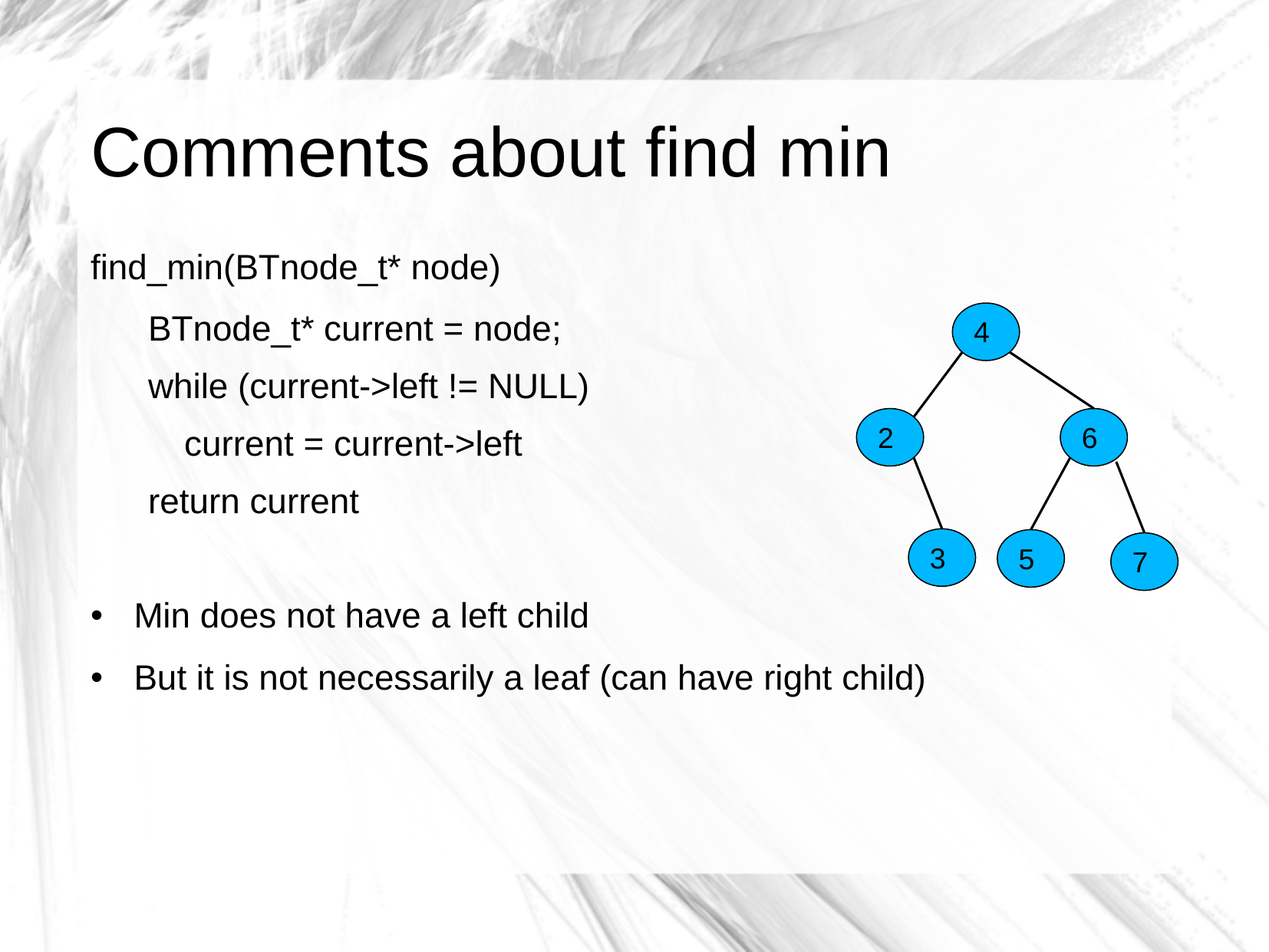

# Comments about find min
find_min(BTnode_t* node)
BTnode_t* current = node;
while (current->left != NULL)
	current = current->left
return current

Min does not have a left child
But it is not necessarily a leaf (can have right child)
4
2
6
3
5
7